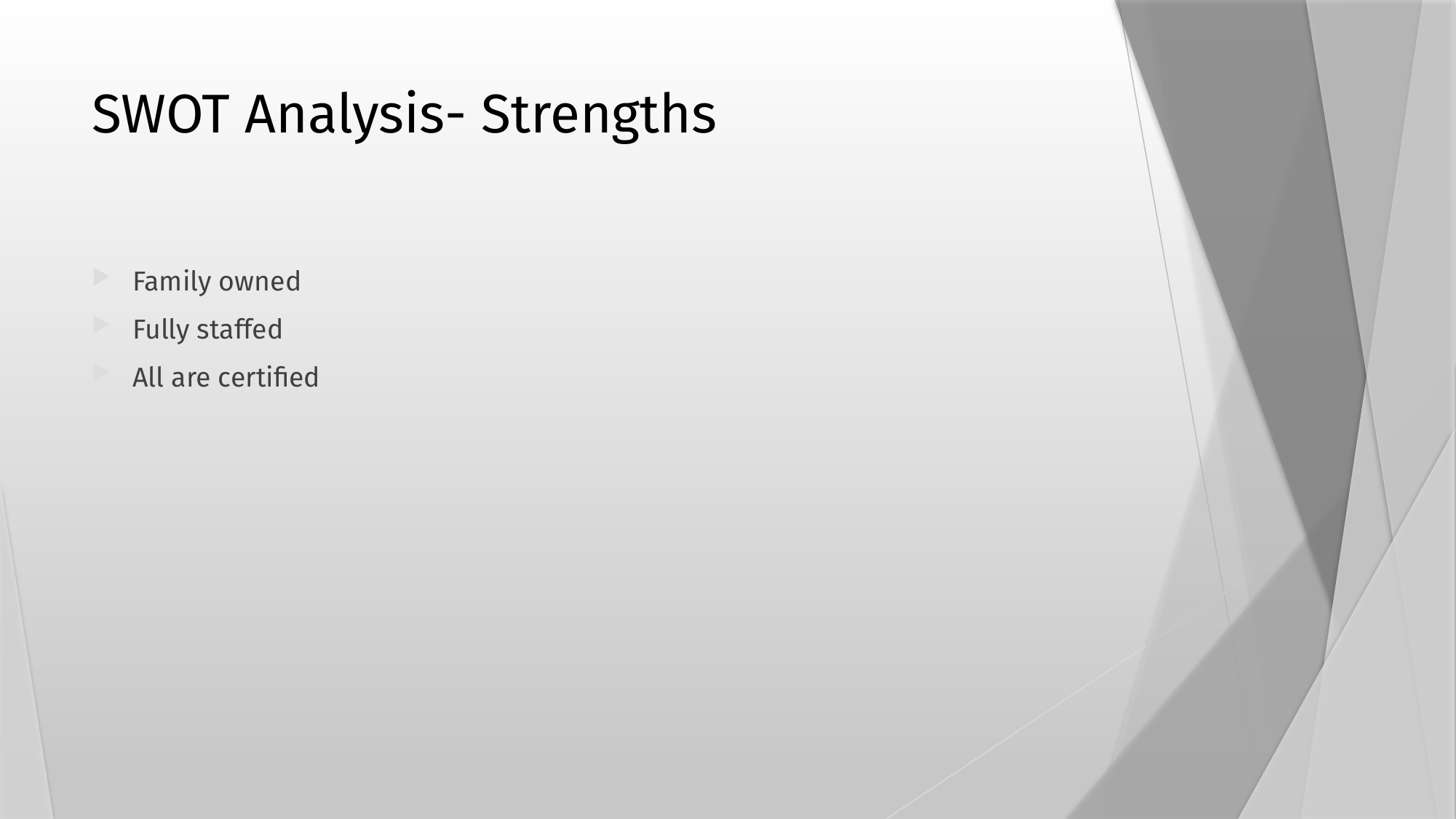

# SWOT Analysis- Strengths
Family owned
Fully staffed
All are certified